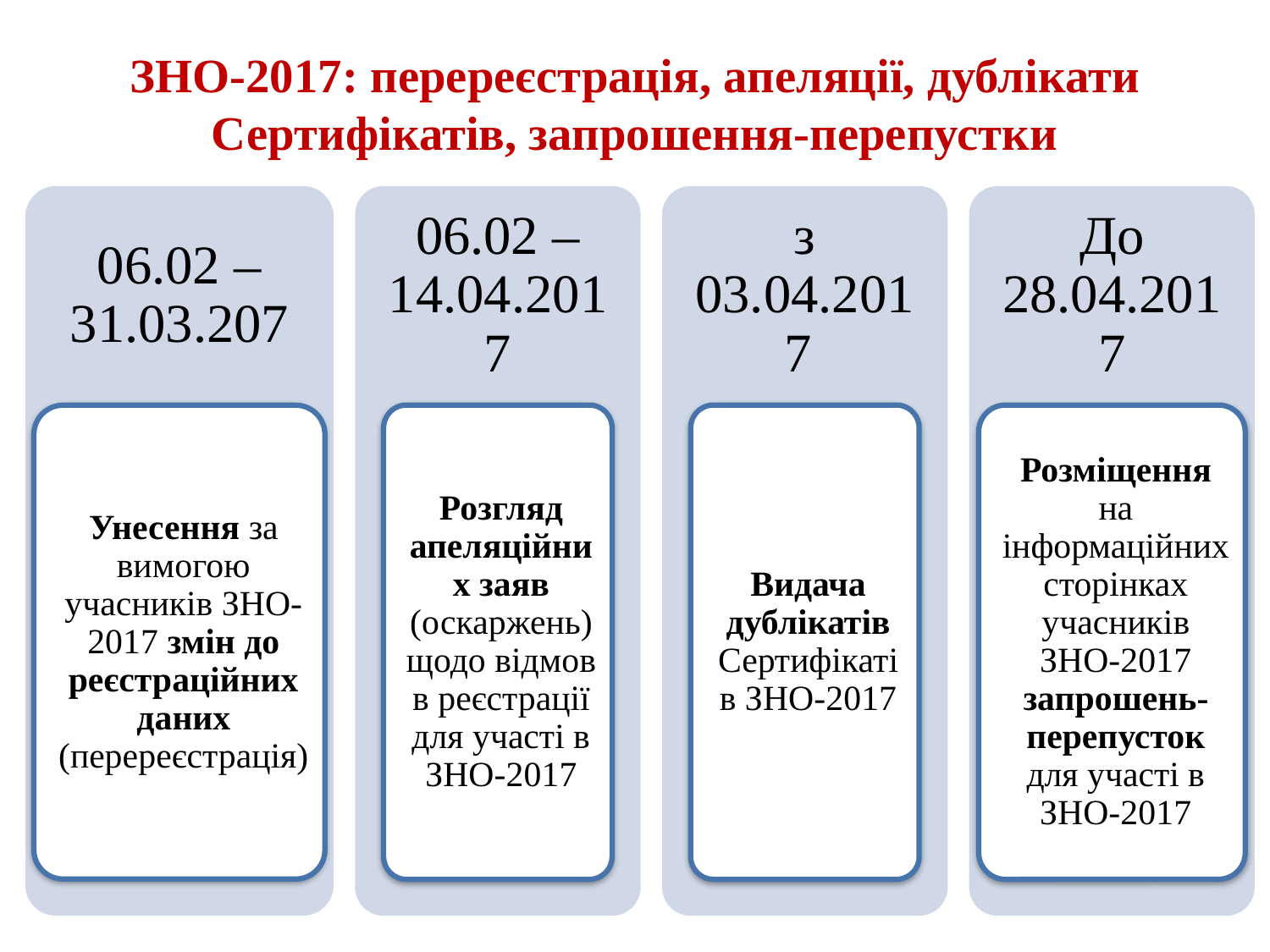

# ЗНО-2017: перереєстрація, апеляції, дублікати Сертифікатів, запрошення-перепустки
06.02 – 31.03.207
Унесення за вимогою учасників ЗНО-2017 змін до реєстраційних даних (перереєстрація)
06.02 – 14.04.2017
Розгляд апеляційних заяв (оскаржень) щодо відмов в реєстрації для участі в ЗНО-2017
з 03.04.2017
Видача дублікатів Сертифікатів ЗНО-2017
До 28.04.2017
Розміщення на інформаційних сторінках учасників ЗНО-2017 запрошень-перепусток для участі в ЗНО-2017